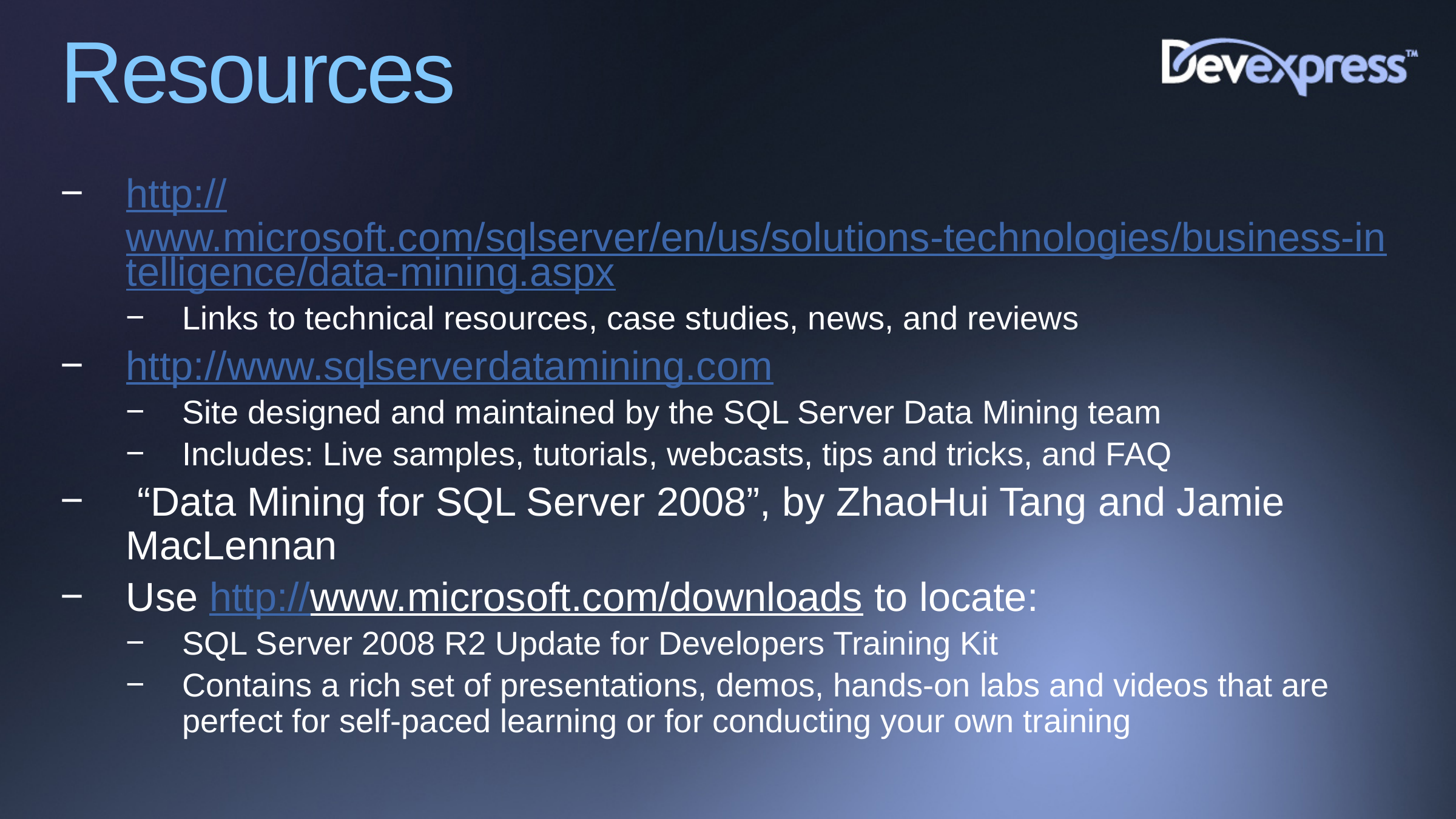

# Resources
http://www.microsoft.com/sqlserver/en/us/solutions-technologies/business-intelligence/data-mining.aspx
Links to technical resources, case studies, news, and reviews
http://www.sqlserverdatamining.com
Site designed and maintained by the SQL Server Data Mining team
Includes: Live samples, tutorials, webcasts, tips and tricks, and FAQ
 “Data Mining for SQL Server 2008”, by ZhaoHui Tang and Jamie MacLennan
Use http://www.microsoft.com/downloads to locate:
SQL Server 2008 R2 Update for Developers Training Kit
Contains a rich set of presentations, demos, hands-on labs and videos that are perfect for self-paced learning or for conducting your own training